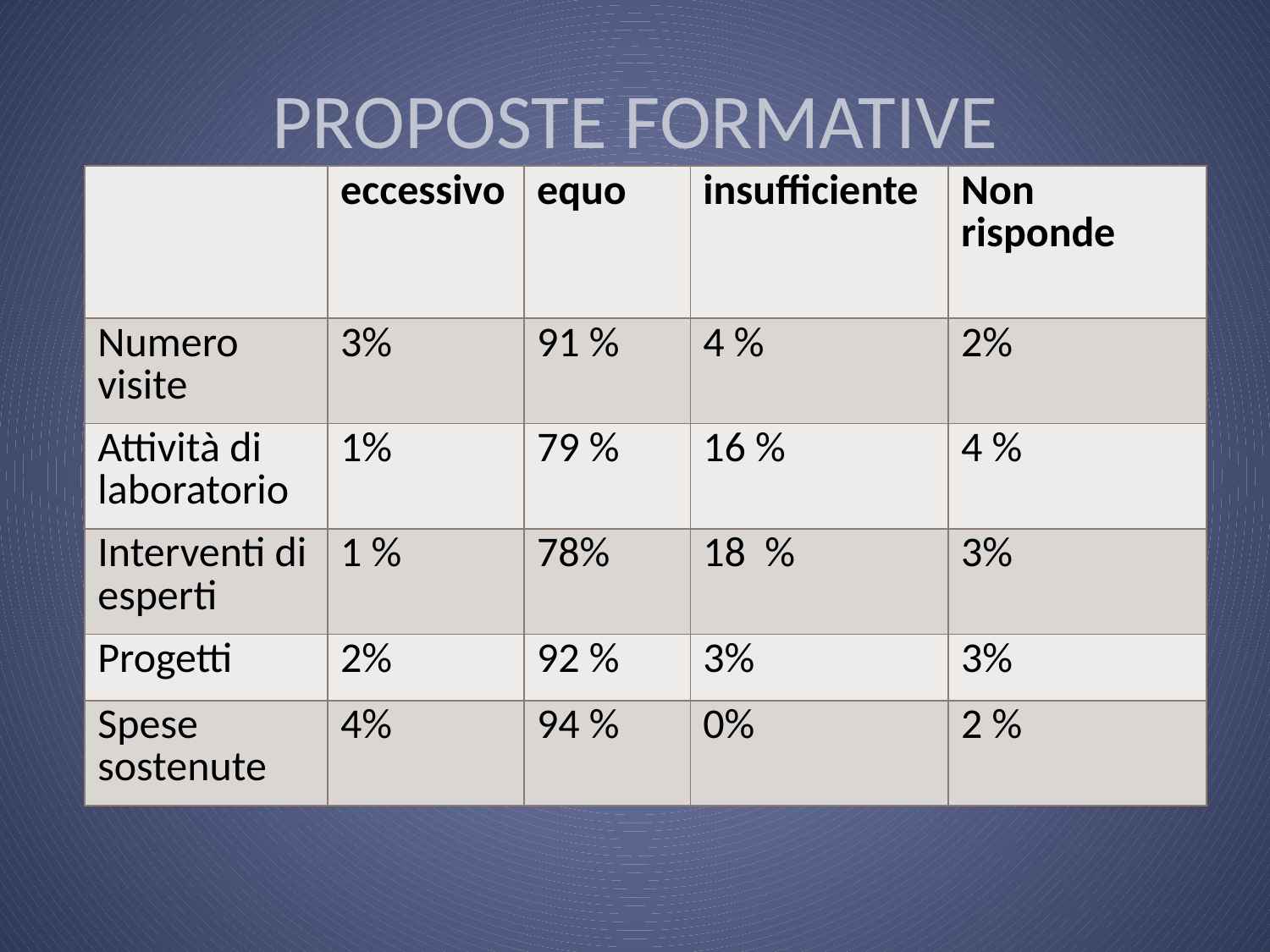

# PROPOSTE FORMATIVE
|  | eccessivo | equo | insufficiente | Non risponde |
| --- | --- | --- | --- | --- |
| Numero visite | 3% | 91 % | 4 % | 2% |
| Attività di laboratorio | 1% | 79 % | 16 % | 4 % |
| Interventi di esperti | 1 % | 78% | 18 % | 3% |
| Progetti | 2% | 92 % | 3% | 3% |
| Spese sostenute | 4% | 94 % | 0% | 2 % |